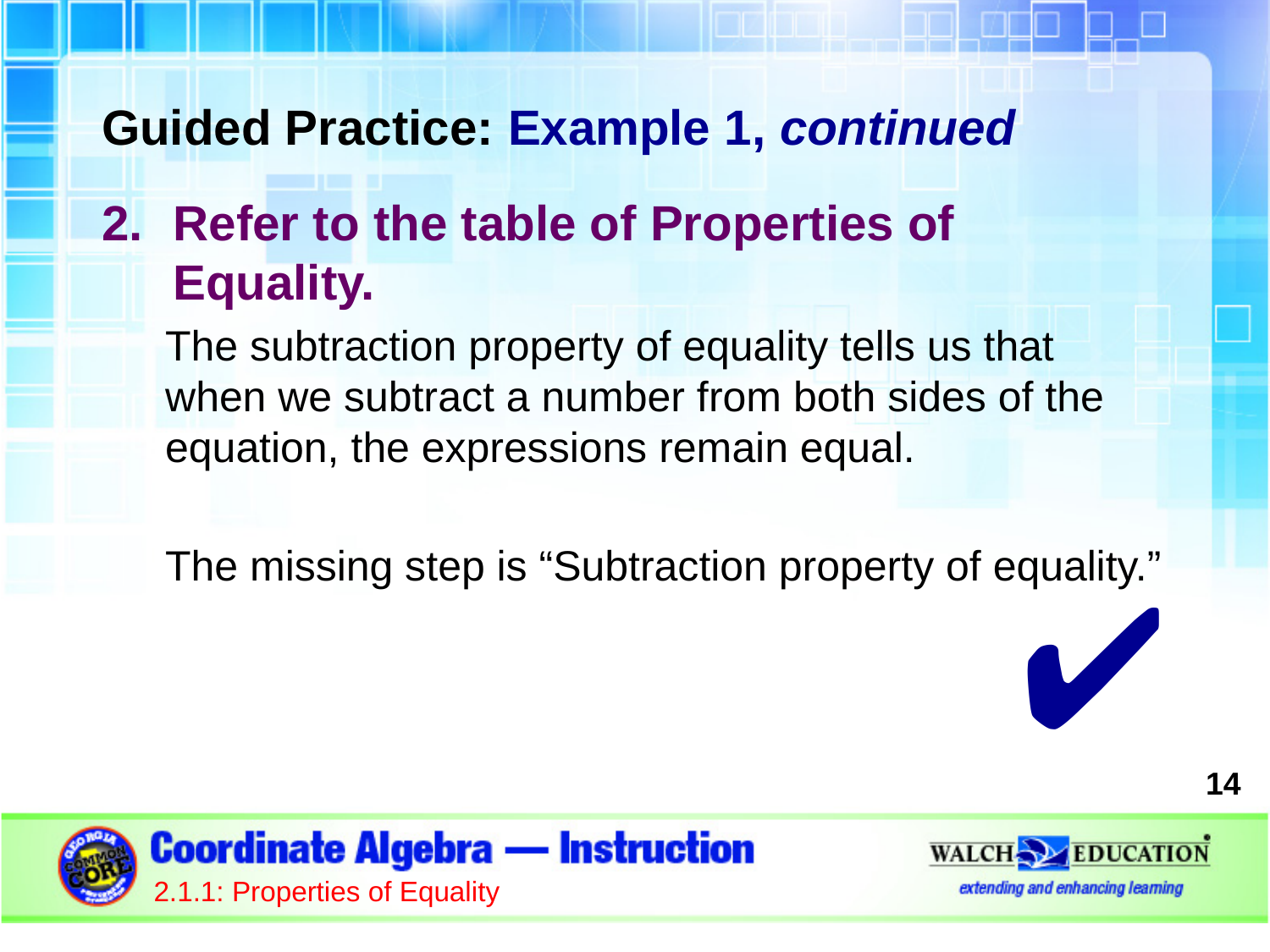

Guided Practice: Example 1, continued

Refer to the table of Properties of Equality.
The subtraction property of equality tells us that when we subtract a number from both sides of the equation, the expressions remain equal.

The missing step is “Subtraction property of equality.”

✔
14
2.1.1: Properties of Equality